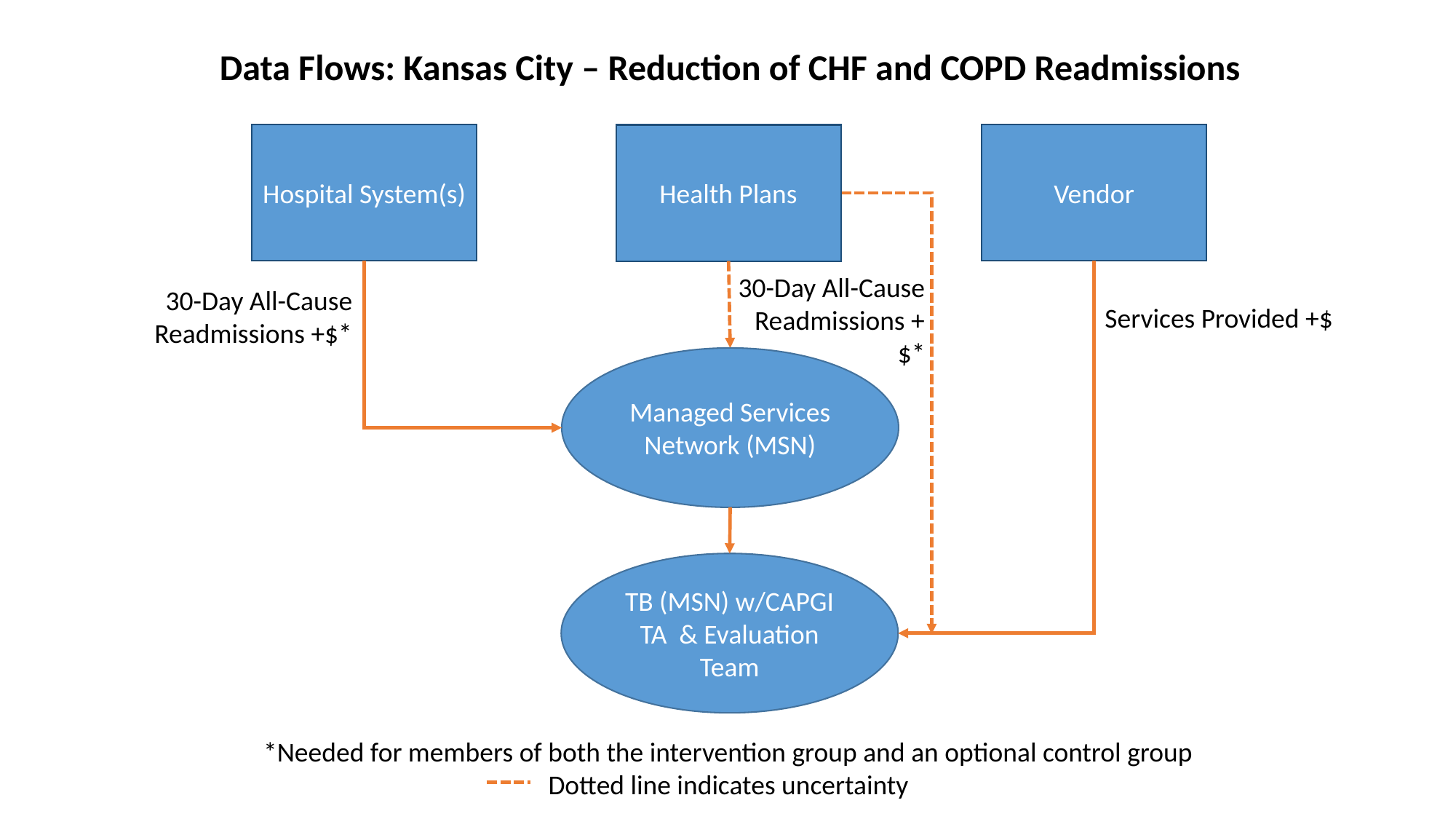

Data Flows: Kansas City – Reduction of CHF and COPD Readmissions
Vendor
Hospital System(s)
Health Plans
30-Day All-Cause Readmissions +$*
30-Day All-Cause Readmissions +$*
Services Provided +$
Managed Services Network (MSN)
TB (MSN) w/CAPGI TA  & Evaluation Team
*Needed for members of both the intervention group and an optional control group
Dotted line indicates uncertainty